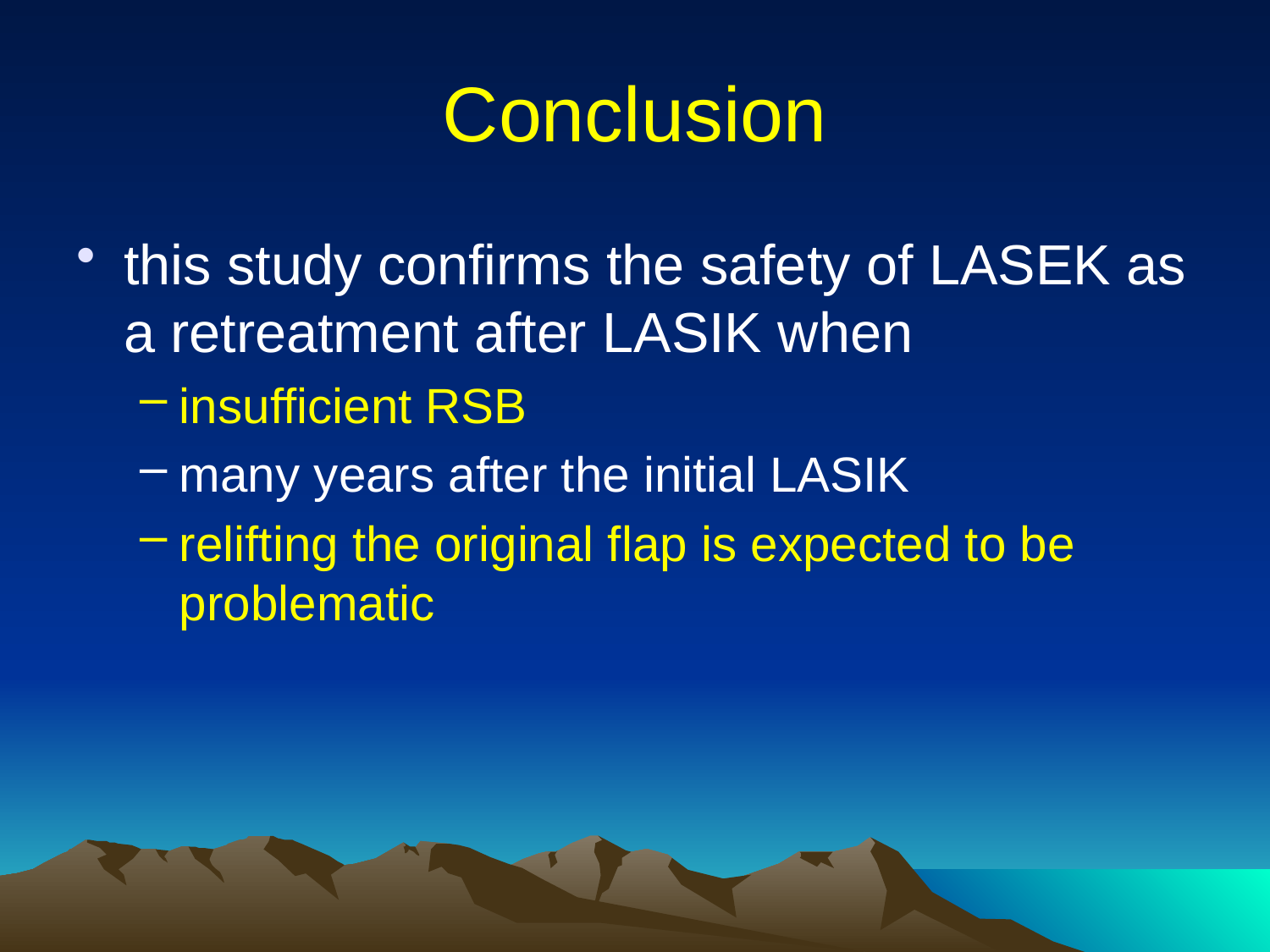

# Conclusion
this study confirms the safety of LASEK as a retreatment after LASIK when
insufficient RSB
many years after the initial LASIK
relifting the original flap is expected to be problematic